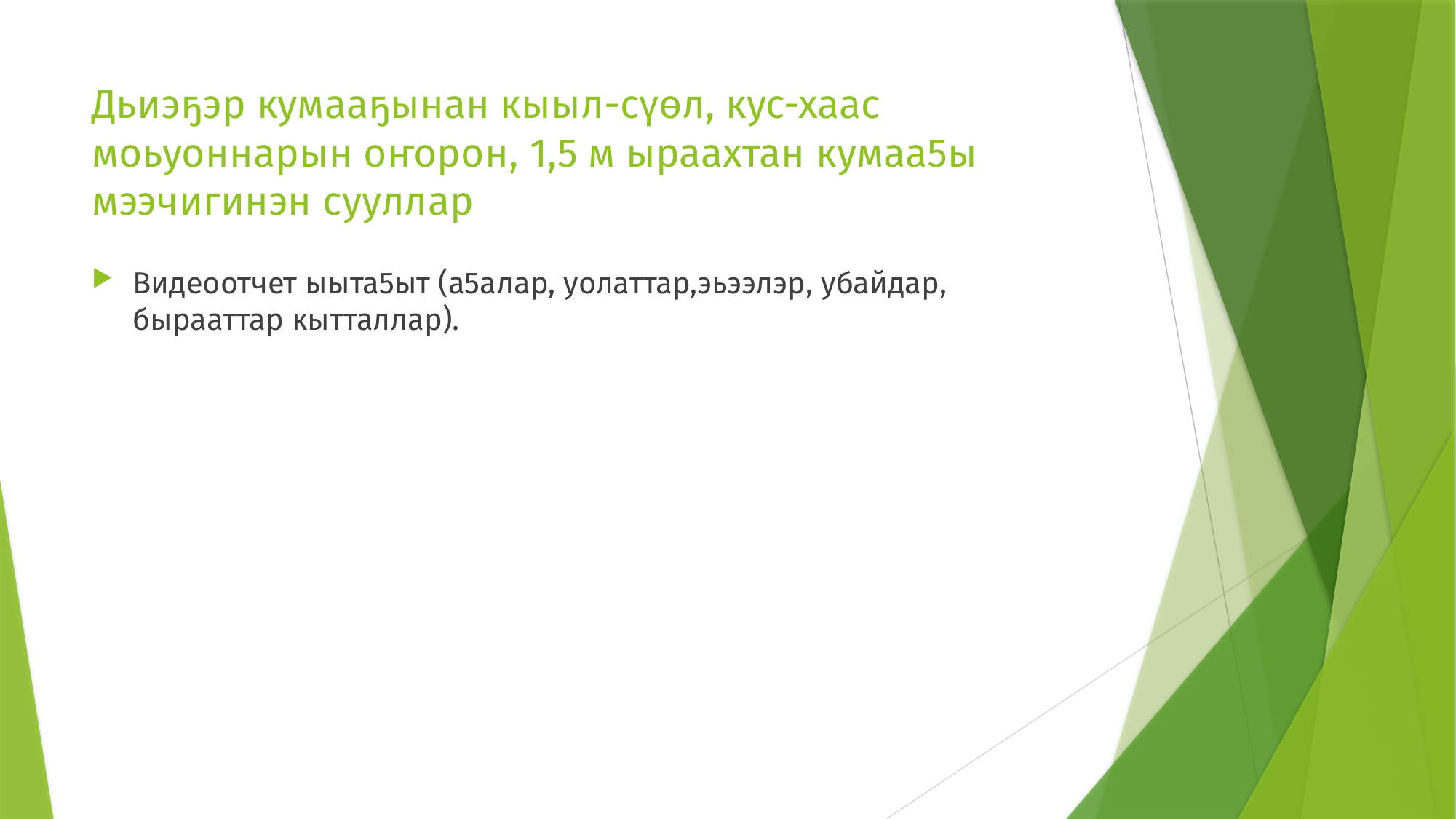

# Дьиэҕэр кумааҕынан кыыл-сүөл, кус-хаас моьуоннарын оҥорон, 1,5 м ыраахтан кумаа5ы мээчигинэн сууллар
Видеоотчет ыыта5ыт (а5алар, уолаттар,эьээлэр, убайдар, бырааттар кытталлар).